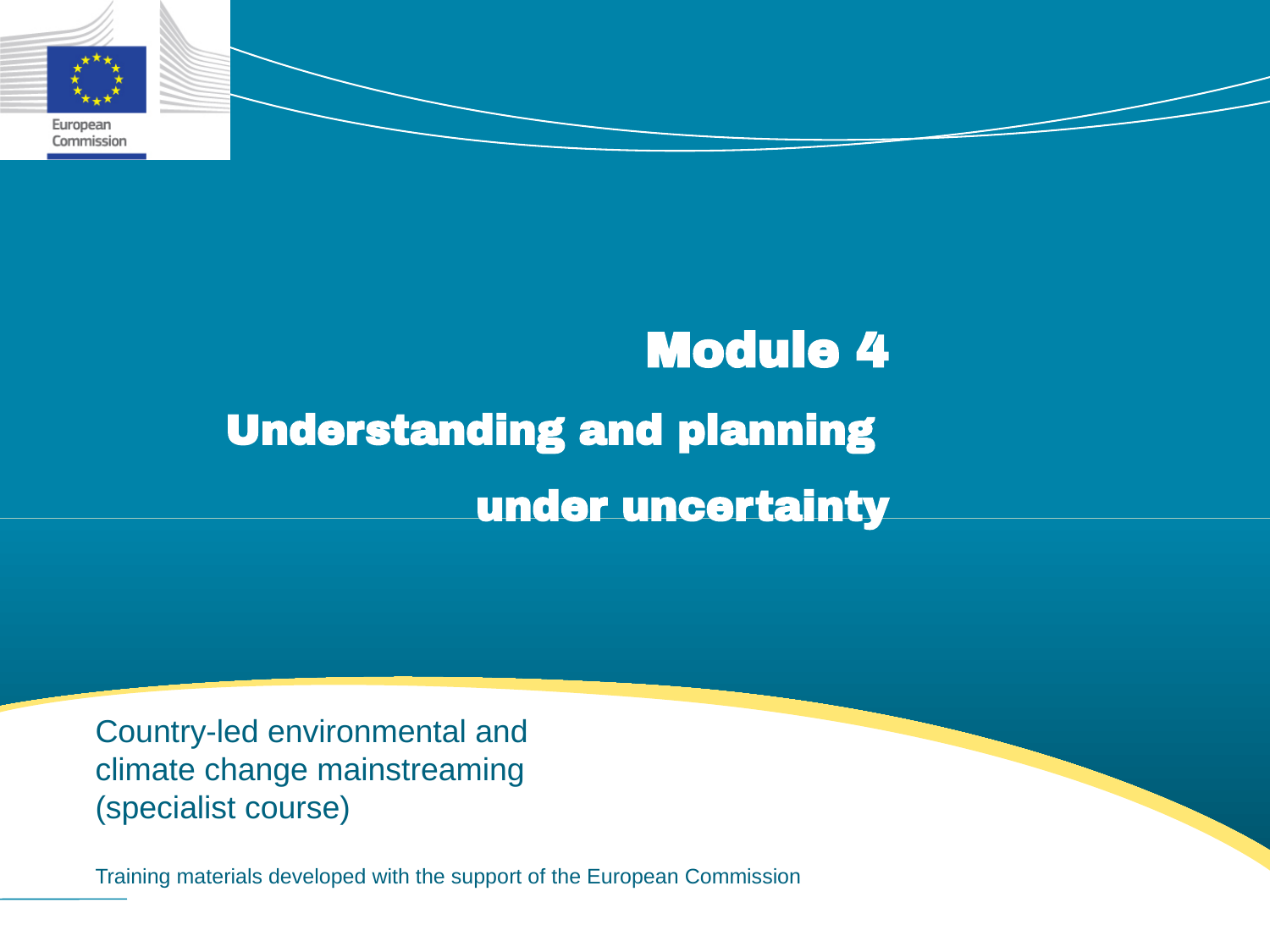

# Module 4 Understanding and planning under uncertainty
Country-led environmental and climate change mainstreaming (specialist course)
Training materials developed with the support of the European Commission